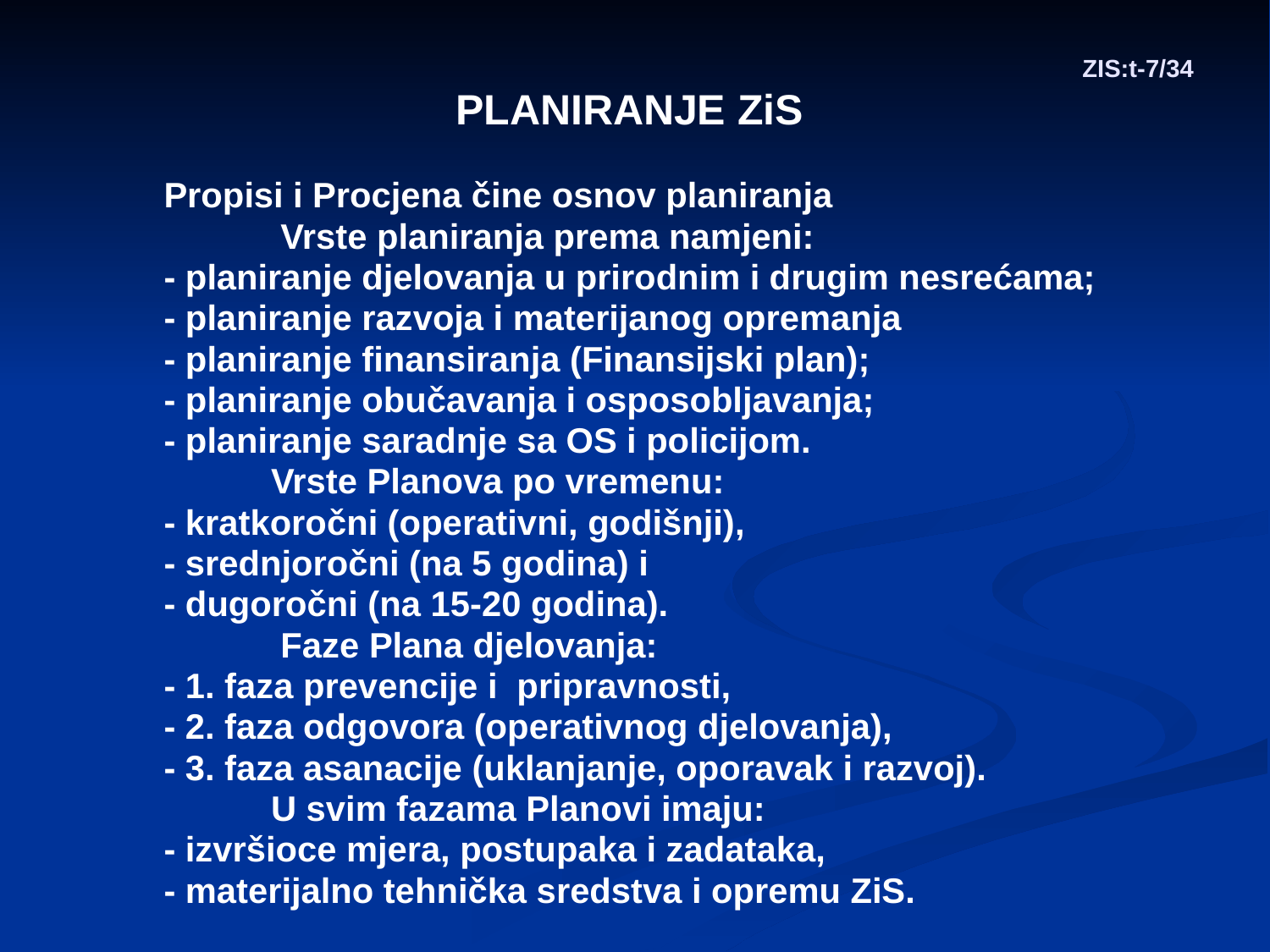

# ZIS:t-7/34
                                       PLANIRANJE ZiS

         Propisi i Procjena čine osnov planiranja
                     Vrste planiranja prema namjeni:
         - planiranje djelovanja u prirodnim i drugim nesrećama;
         - planiranje razvoja i materijanog opremanja
         - planiranje finansiranja (Finansijski plan);
         - planiranje obučavanja i osposobljavanja;
         - planiranje saradnje sa OS i policijom.
                    Vrste Planova po vremenu:
         - kratkoročni (operativni, godišnji),
         - srednjoročni (na 5 godina) i
         - dugoročni (na 15-20 godina).
                     Faze Plana djelovanja:
         - 1. faza prevencije i  pripravnosti,
         - 2. faza odgovora (operativnog djelovanja),
         - 3. faza asanacije (uklanjanje, oporavak i razvoj).
                    U svim fazama Planovi imaju:
         - izvršioce mjera, postupaka i zadataka,
         - materijalno tehnička sredstva i opremu ZiS.